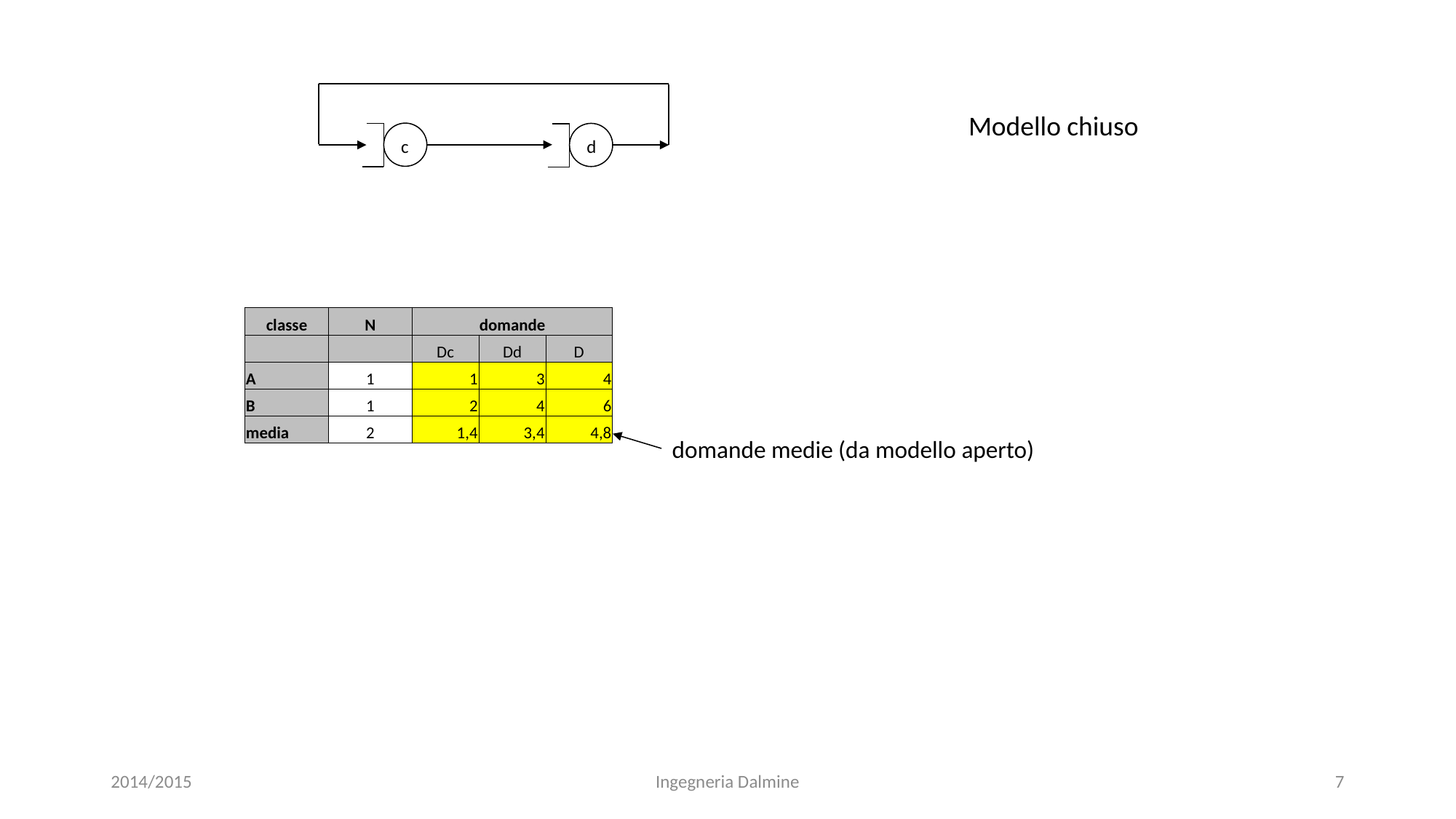

c
d
Modello chiuso
| classe | N | domande |  |  |
| --- | --- | --- | --- | --- |
|  |  | Dc | Dd | D |
| A | 1 | 1 | 3 | 4 |
| B | 1 | 2 | 4 | 6 |
| media | 2 | 1,4 | 3,4 | 4,8 |
domande medie (da modello aperto)
2014/2015
Ingegneria Dalmine
7